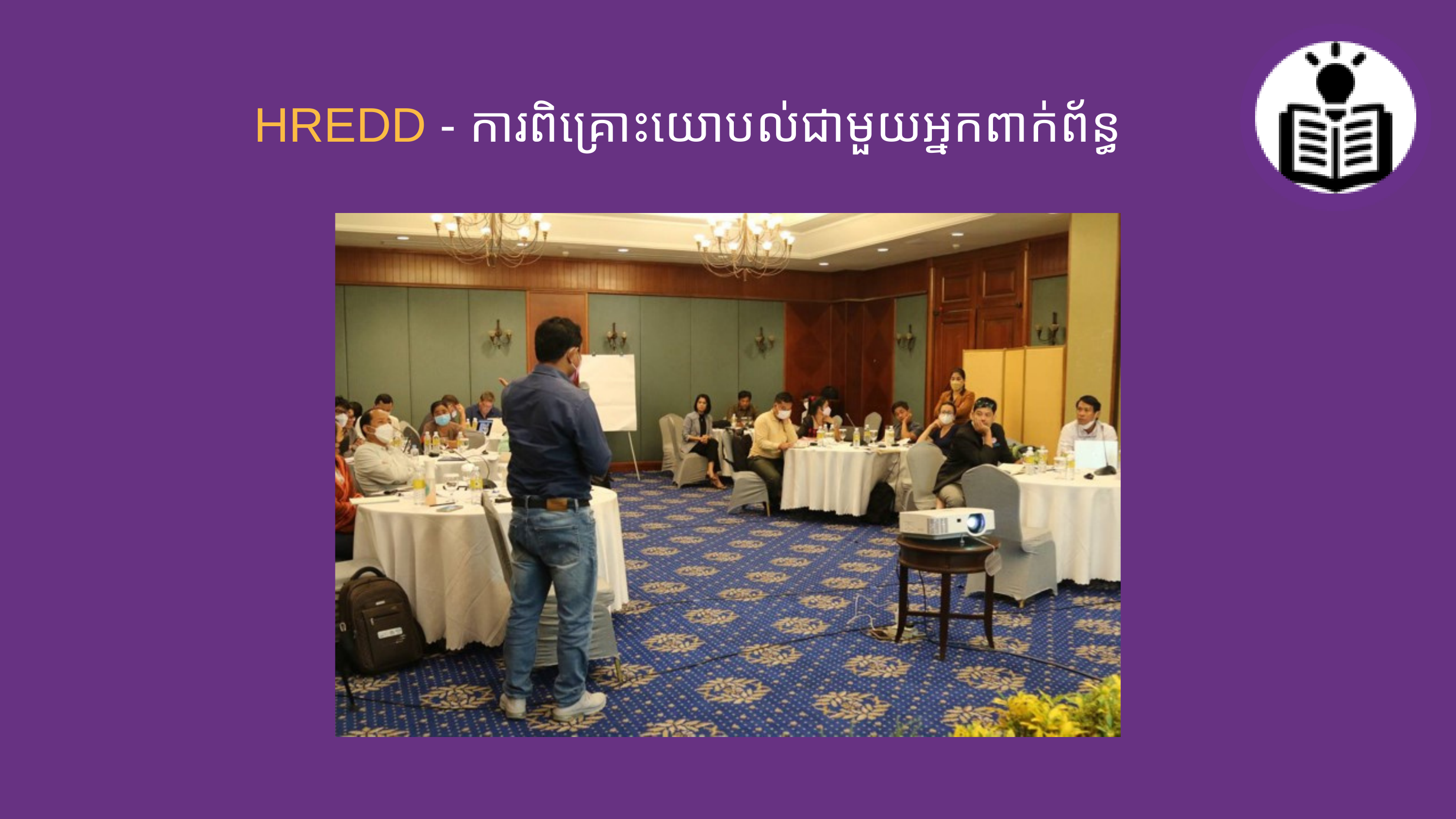

HREDD - ការពិគ្រោះយោបល់ជាមួយអ្នកពាក់ព័ន្ធ